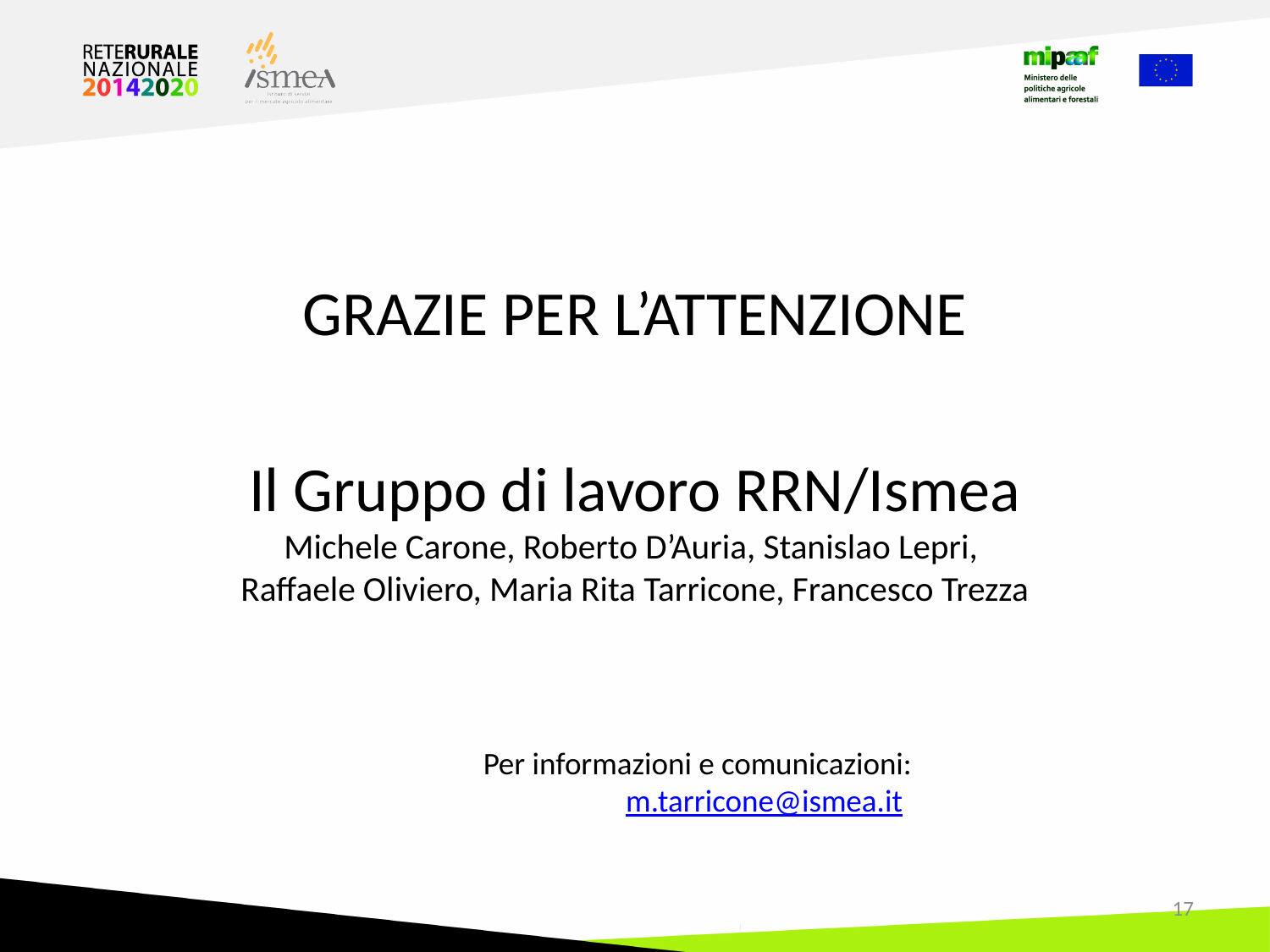

# GRAZIE PER L’ATTENZIONE Il Gruppo di lavoro RRN/Ismea Michele Carone, Roberto D’Auria, Stanislao Lepri, Raffaele Oliviero, Maria Rita Tarricone, Francesco Trezza Per informazioni e comunicazioni: m.tarricone@ismea.it
17